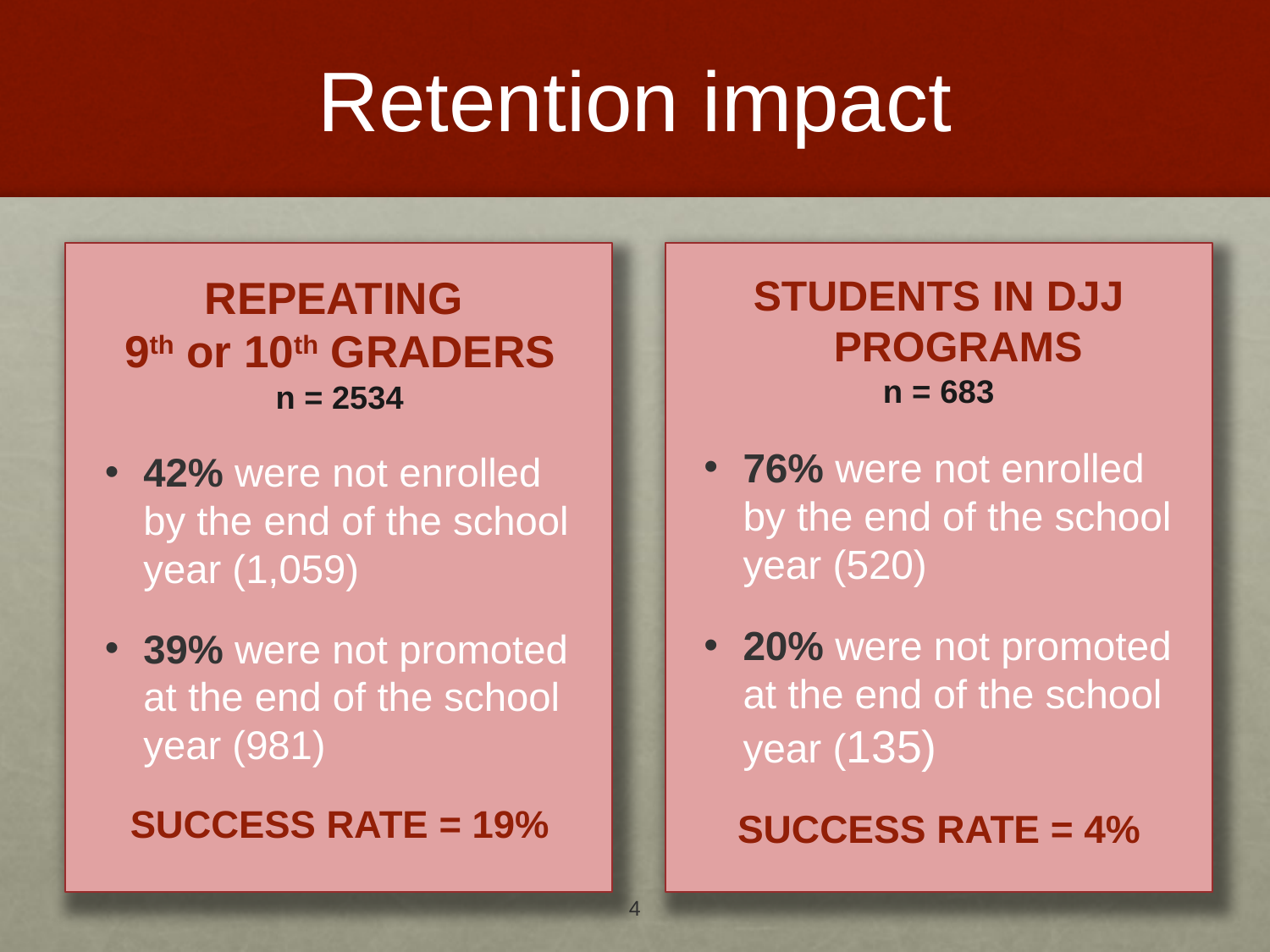

# Retention impact

REPEATING
9th or 10th GRADERS
n = 2534
42% were not enrolled by the end of the school year (1,059)
39% were not promoted at the end of the school year (981)
SUCCESS RATE = 19%
STUDENTS IN DJJ PROGRAMS
n = 683
76% were not enrolled by the end of the school year (520)
20% were not promoted at the end of the school year (135)
SUCCESS RATE = 4%
4